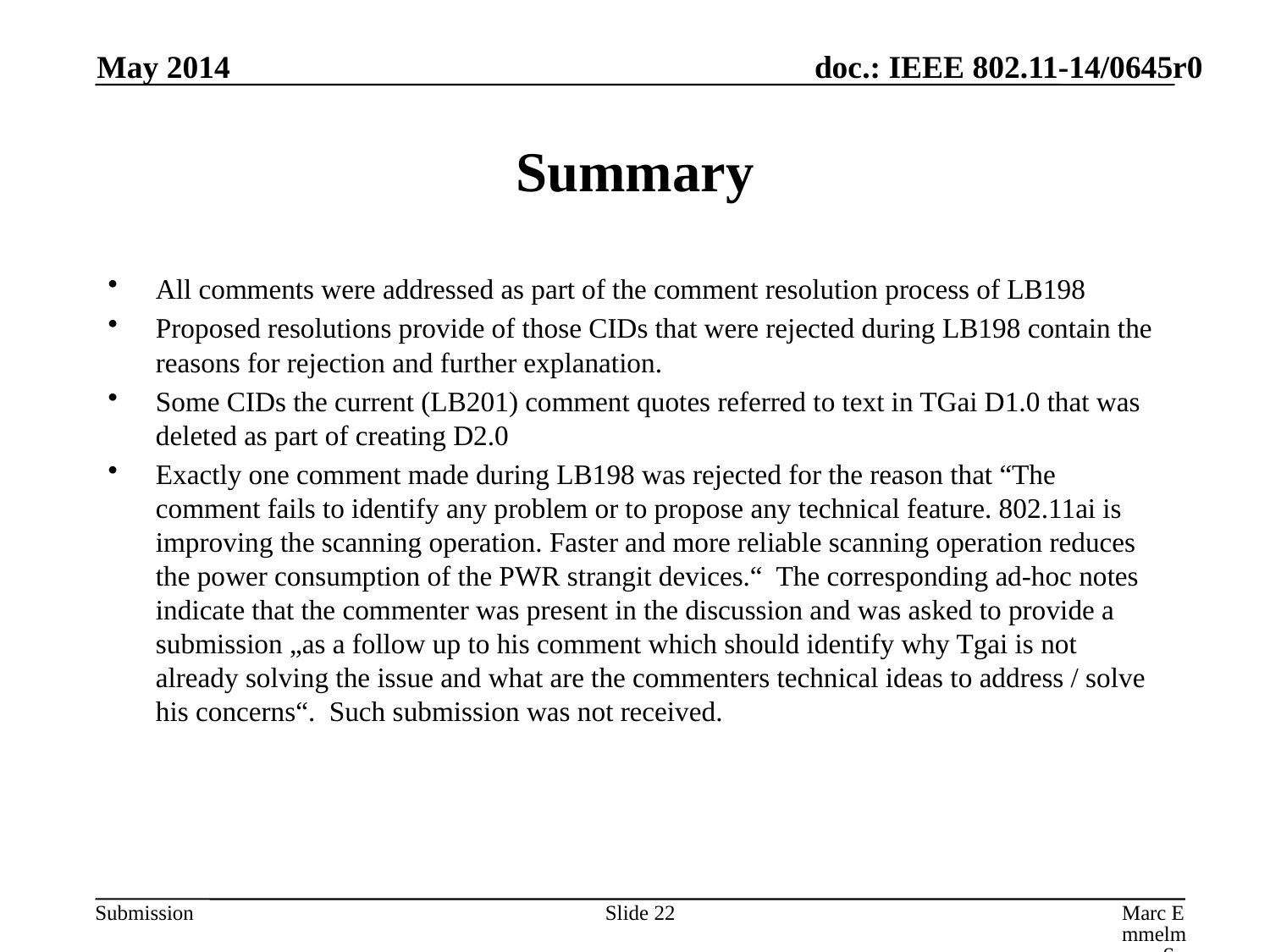

May 2014
# Summary
All comments were addressed as part of the comment resolution process of LB198
Proposed resolutions provide of those CIDs that were rejected during LB198 contain the reasons for rejection and further explanation.
Some CIDs the current (LB201) comment quotes referred to text in TGai D1.0 that was deleted as part of creating D2.0
Exactly one comment made during LB198 was rejected for the reason that “The comment fails to identify any problem or to propose any technical feature. 802.11ai is improving the scanning operation. Faster and more reliable scanning operation reduces the power consumption of the PWR strangit devices.“  The corresponding ad-hoc notes indicate that the commenter was present in the discussion and was asked to provide a submission „as a follow up to his comment which should identify why Tgai is not already solving the issue and what are the commenters technical ideas to address / solve his concerns“.  Such submission was not received.
Slide 22
Marc Emmelmann, Self